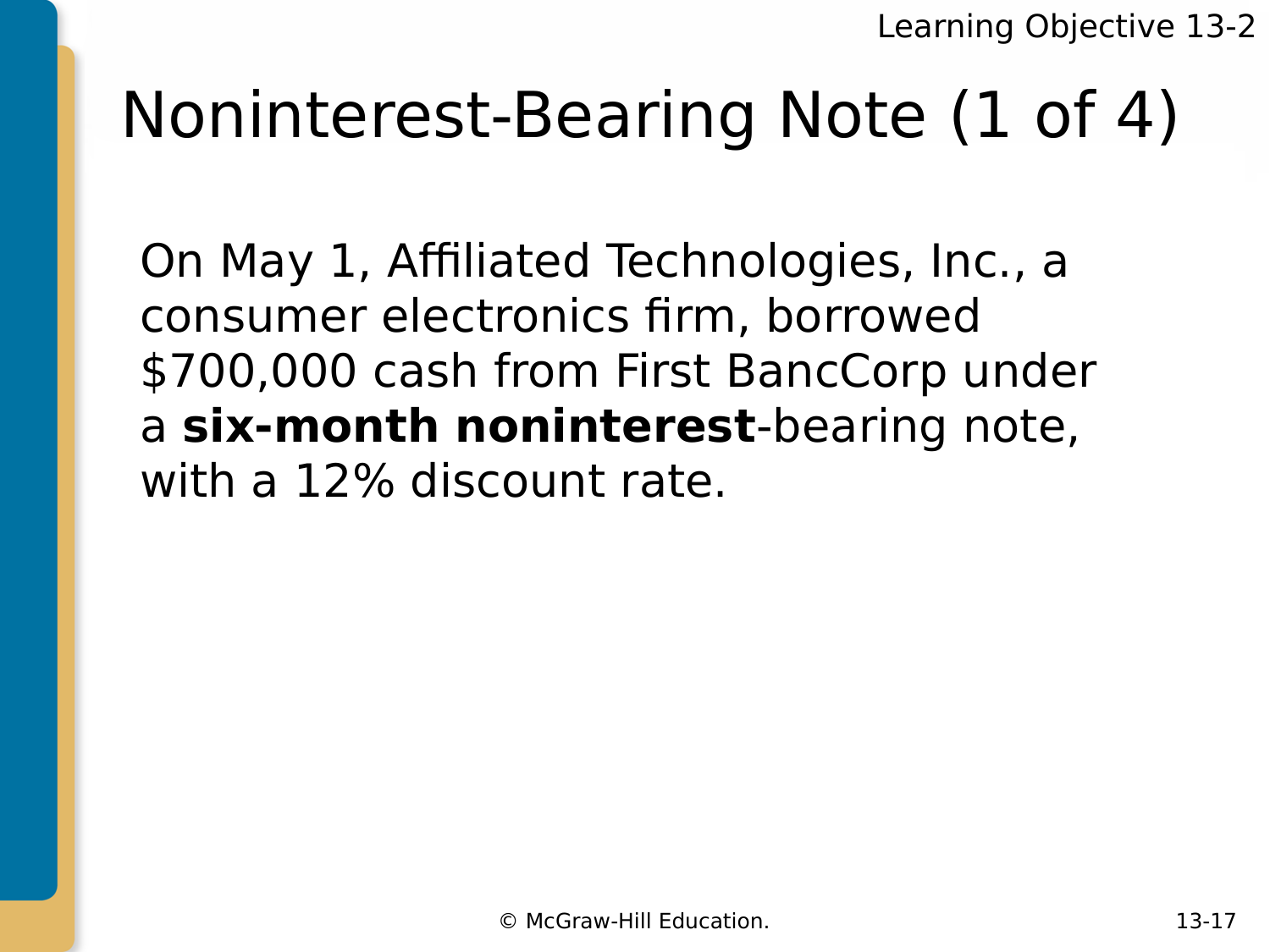

Learning Objective 13-2
# Noninterest-Bearing Note (1 of 4)
On May 1, Affiliated Technologies, Inc., a consumer electronics firm, borrowed $700,000 cash from First BancCorp under a six-month noninterest-bearing note, with a 12% discount rate.